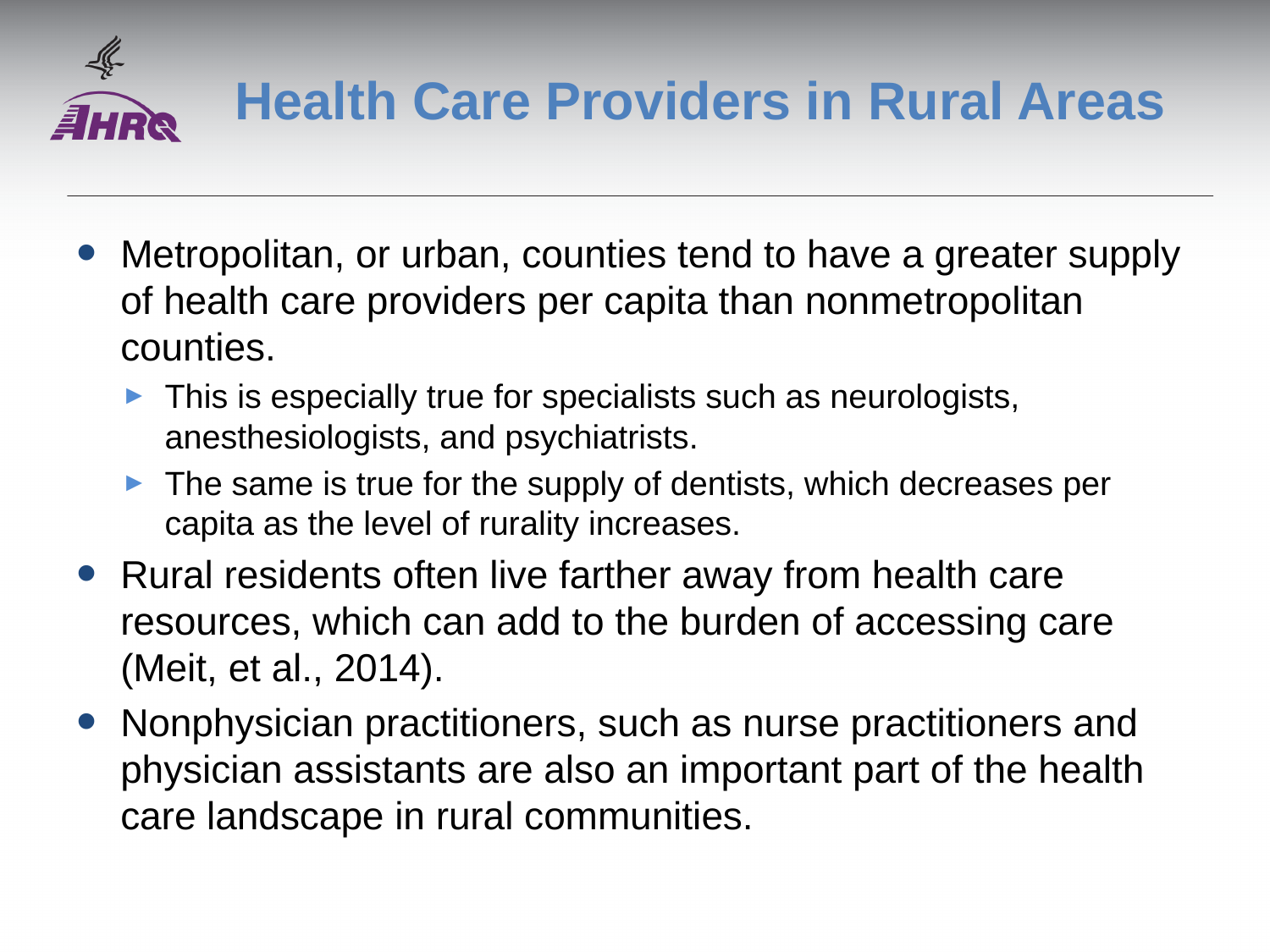

# Health Care Providers in Rural Areas
Metropolitan, or urban, counties tend to have a greater supply of health care providers per capita than nonmetropolitan counties.
This is especially true for specialists such as neurologists, anesthesiologists, and psychiatrists.
The same is true for the supply of dentists, which decreases per capita as the level of rurality increases.
Rural residents often live farther away from health care resources, which can add to the burden of accessing care (Meit, et al., 2014).
Nonphysician practitioners, such as nurse practitioners and physician assistants are also an important part of the health care landscape in rural communities.